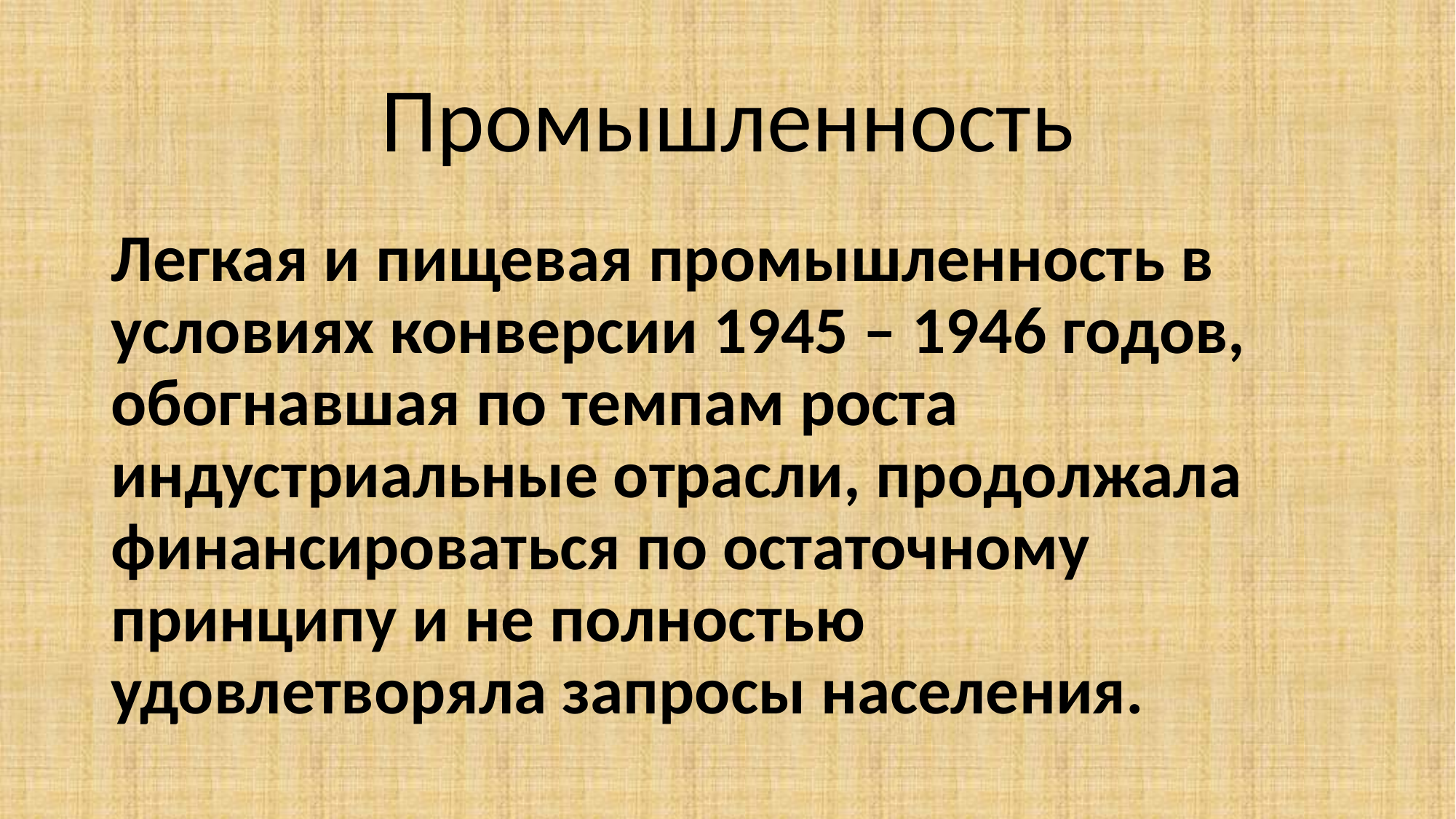

# Промышленность
Легкая и пищевая промышленность в условиях конверсии 1945 – 1946 годов, обогнавшая по темпам роста индустриальные отрасли, продолжала финансироваться по остаточному принципу и не полностью удовлетворяла запросы населения.